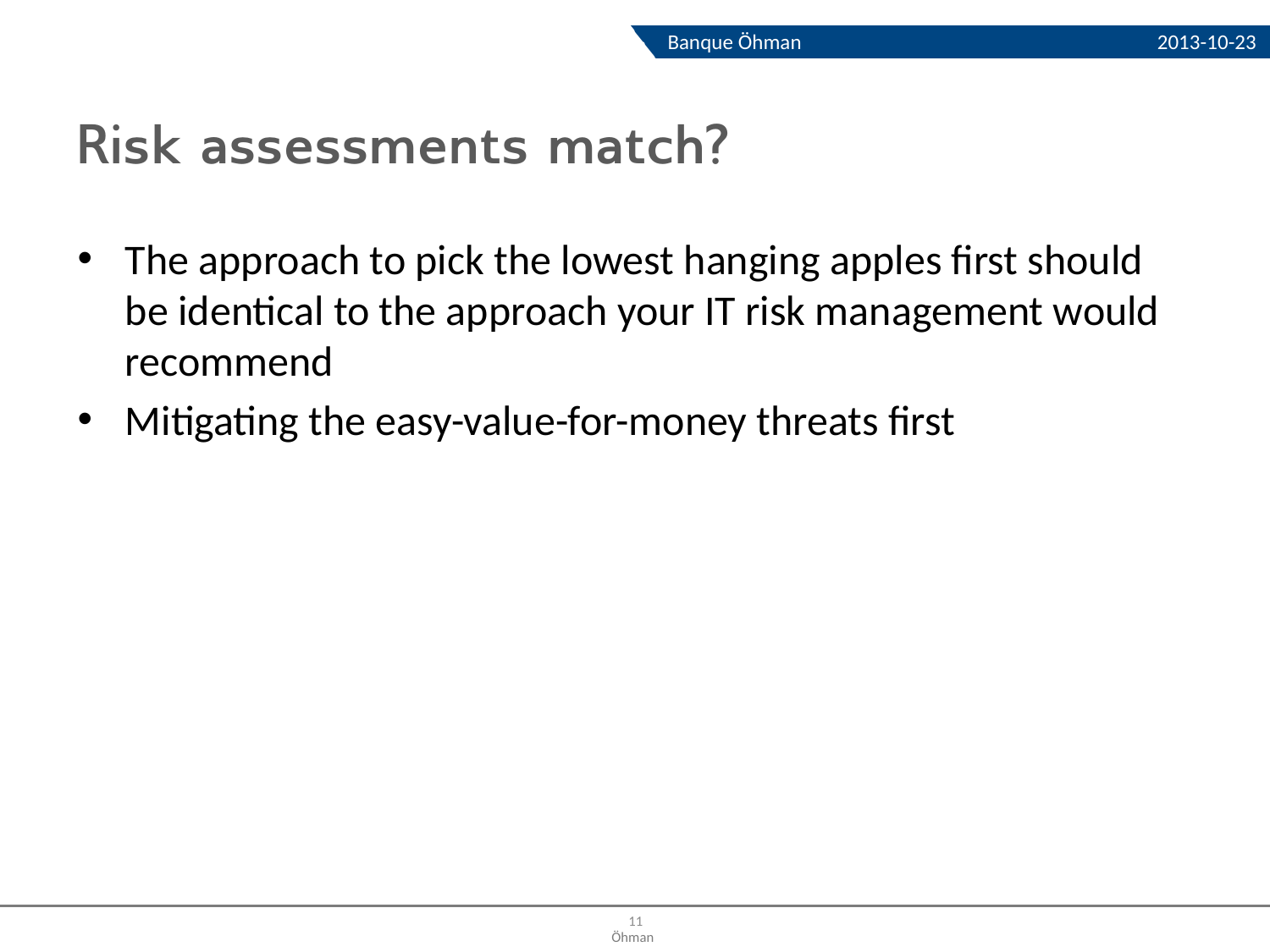

2013-10-23
Banque Öhman
# Risk assessments match?
The approach to pick the lowest hanging apples first should be identical to the approach your IT risk management would recommend
Mitigating the easy-value-for-money threats first